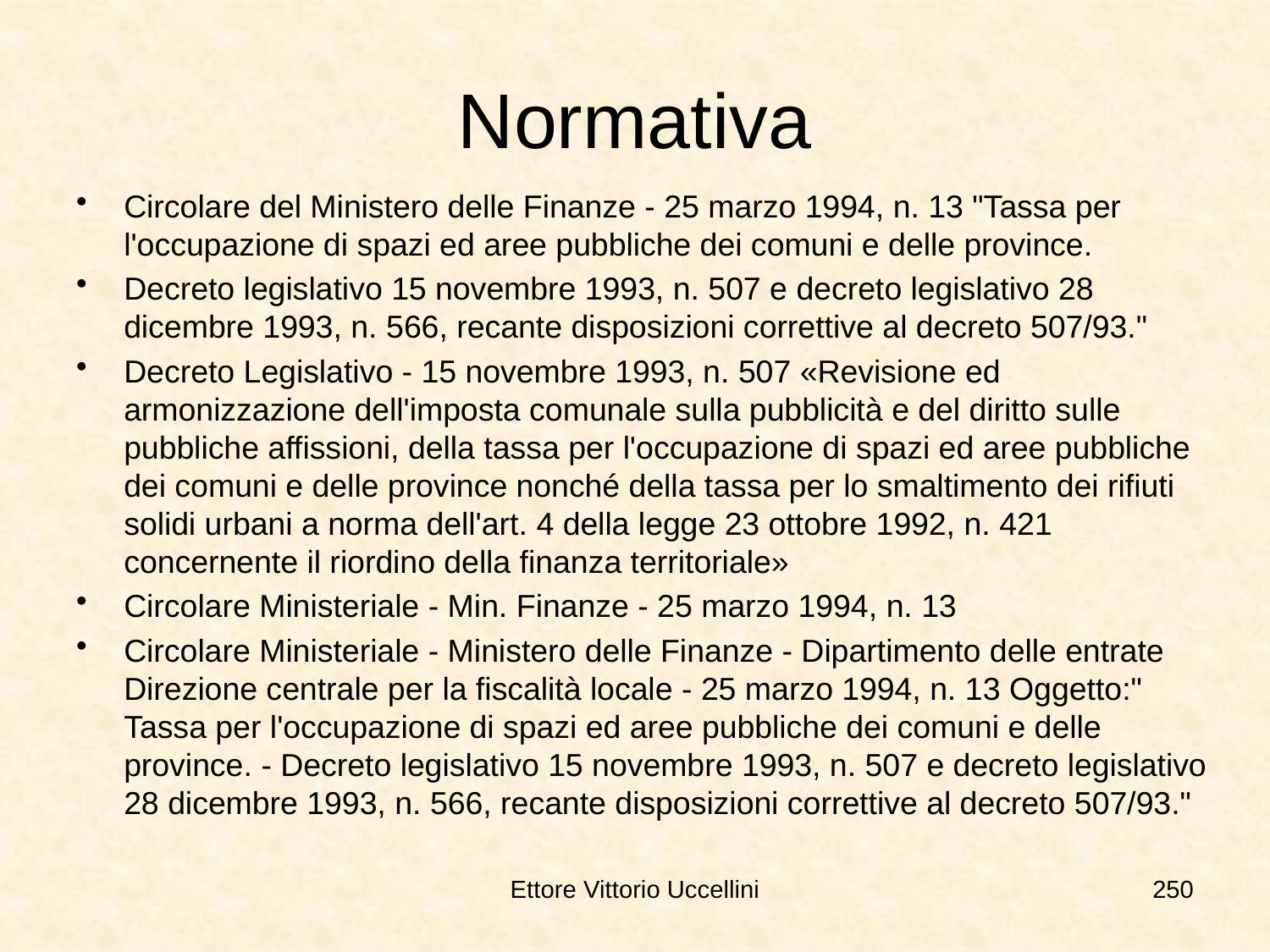

# Normativa
Circolare del Ministero delle Finanze - 25 marzo 1994, n. 13 "Tassa per l'occupazione di spazi ed aree pubbliche dei comuni e delle province.
Decreto legislativo 15 novembre 1993, n. 507 e decreto legislativo 28 dicembre 1993, n. 566, recante disposizioni correttive al decreto 507/93."
Decreto Legislativo - 15 novembre 1993, n. 507 «Revisione ed armonizzazione dell'imposta comunale sulla pubblicità e del diritto sulle pubbliche affissioni, della tassa per l'occupazione di spazi ed aree pubbliche dei comuni e delle province nonché della tassa per lo smaltimento dei rifiuti solidi urbani a norma dell'art. 4 della legge 23 ottobre 1992, n. 421 concernente il riordino della finanza territoriale»
Circolare Ministeriale - Min. Finanze - 25 marzo 1994, n. 13
Circolare Ministeriale - Ministero delle Finanze - Dipartimento delle entrate Direzione centrale per la fiscalità locale - 25 marzo 1994, n. 13 Oggetto:" Tassa per l'occupazione di spazi ed aree pubbliche dei comuni e delle province. - Decreto legislativo 15 novembre 1993, n. 507 e decreto legislativo 28 dicembre 1993, n. 566, recante disposizioni correttive al decreto 507/93."
Ettore Vittorio Uccellini
250